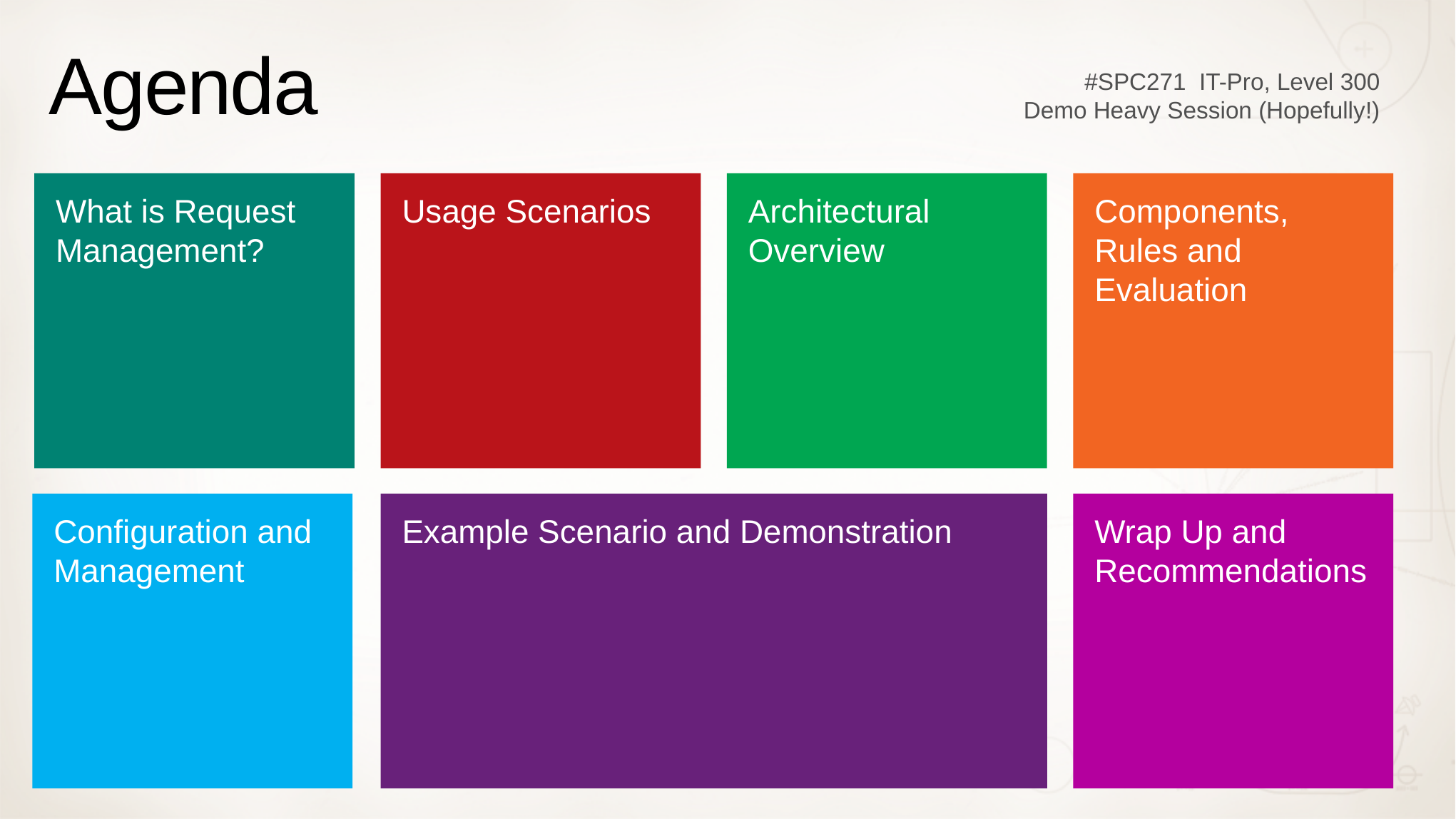

# Agenda
#SPC271  IT-Pro, Level 300
Demo Heavy Session (Hopefully!)

What is Request Management?

Usage Scenarios

Architectural Overview
Components, Rules and Evaluation
Configuration and Management

Example Scenario and Demonstration

Wrap Up and Recommendations